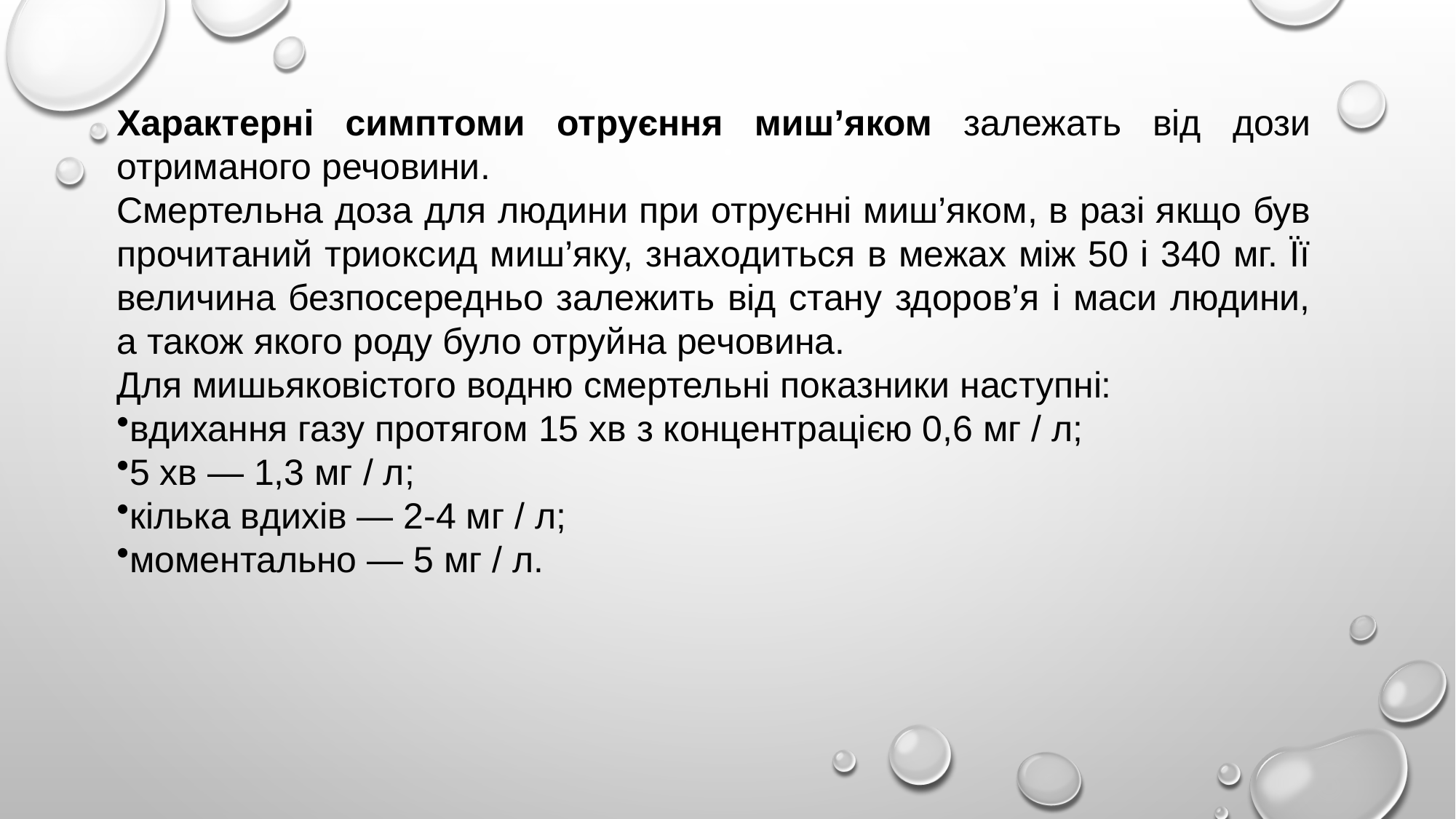

Характерні симптоми отруєння миш’яком залежать від дози отриманого речовини.
Смертельна доза для людини при отруєнні миш’яком, в разі якщо був прочитаний триоксид миш’яку, знаходиться в межах між 50 і 340 мг. Її величина безпосередньо залежить від стану здоров’я і маси людини, а також якого роду було отруйна речовина.
Для мишьяковістого водню смертельні показники наступні:
вдихання газу протягом 15 хв з концентрацією 0,6 мг / л;
5 хв — 1,3 мг / л;
кілька вдихів — 2-4 мг / л;
моментально — 5 мг / л.